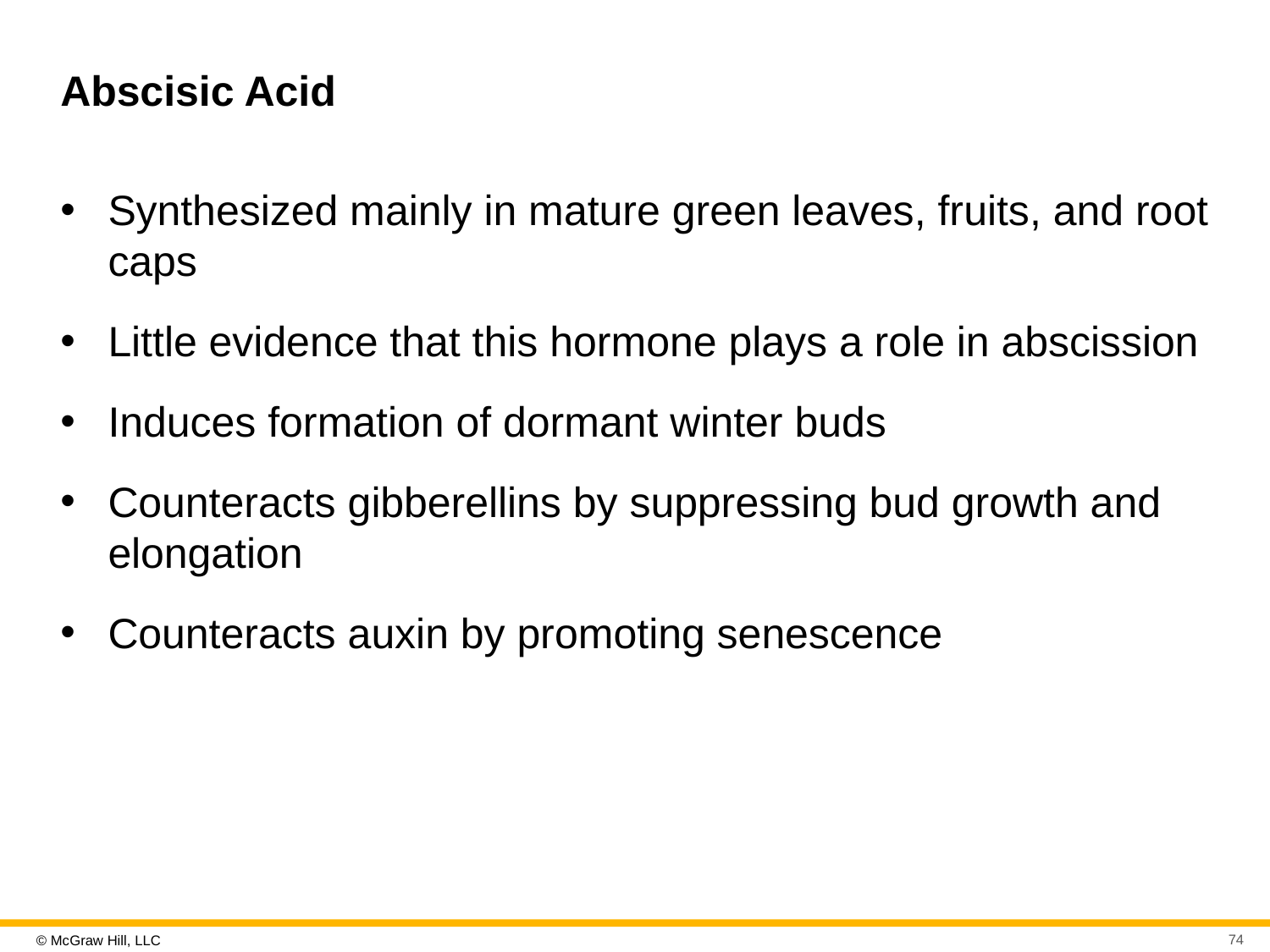

# Abscisic Acid
Synthesized mainly in mature green leaves, fruits, and root caps
Little evidence that this hormone plays a role in abscission
Induces formation of dormant winter buds
Counteracts gibberellins by suppressing bud growth and elongation
Counteracts auxin by promoting senescence
74